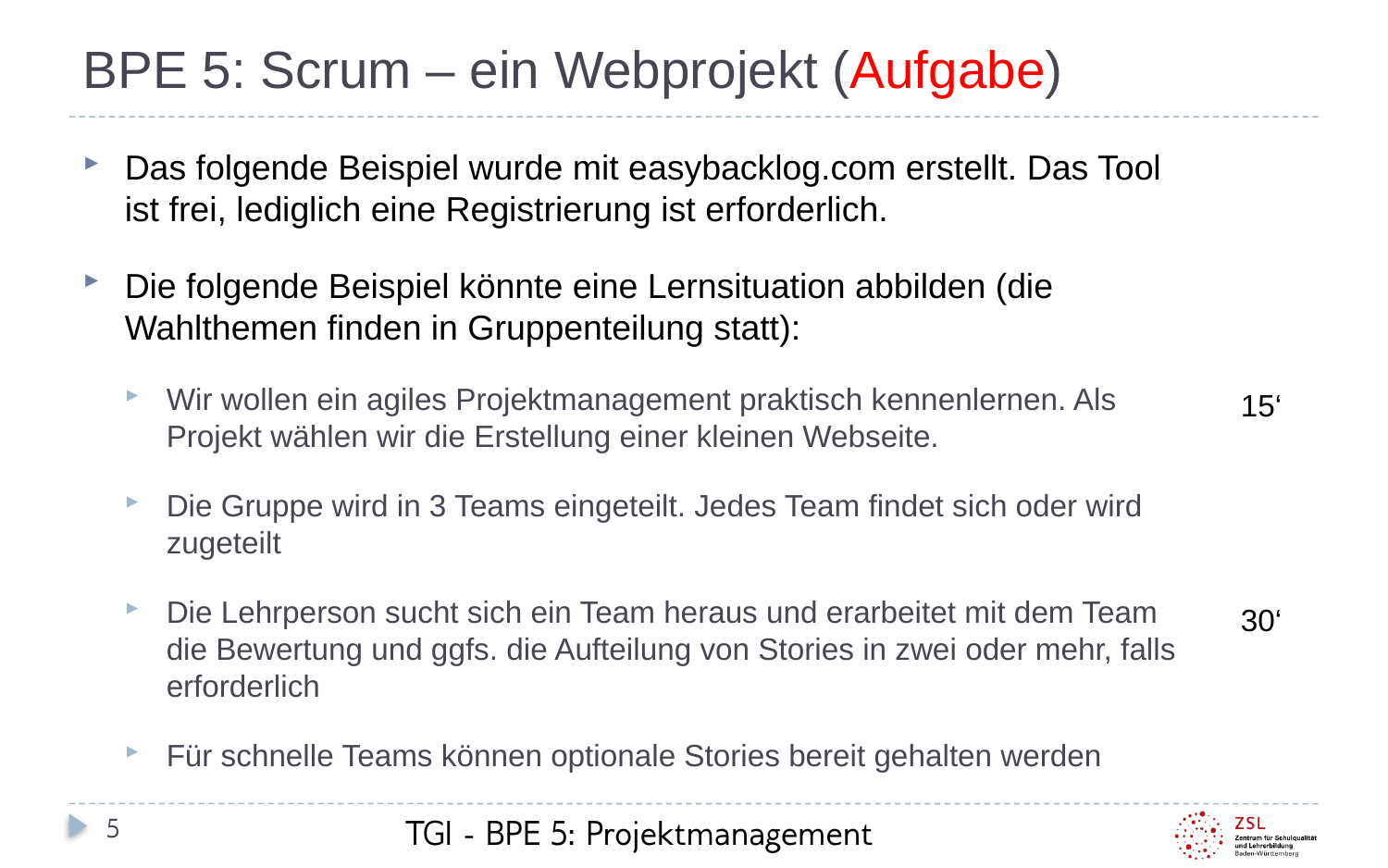

# BPE 5: Scrum – ein Webprojekt (Aufgabe)
Das folgende Beispiel wurde mit easybacklog.com erstellt. Das Tool ist frei, lediglich eine Registrierung ist erforderlich.
Die folgende Beispiel könnte eine Lernsituation abbilden (die Wahlthemen finden in Gruppenteilung statt):
Wir wollen ein agiles Projektmanagement praktisch kennenlernen. Als Projekt wählen wir die Erstellung einer kleinen Webseite.
Die Gruppe wird in 3 Teams eingeteilt. Jedes Team findet sich oder wird zugeteilt
Die Lehrperson sucht sich ein Team heraus und erarbeitet mit dem Team die Bewertung und ggfs. die Aufteilung von Stories in zwei oder mehr, falls erforderlich
Für schnelle Teams können optionale Stories bereit gehalten werden
15‘

30‘
TGI - BPE 5: Projektmanagement
5